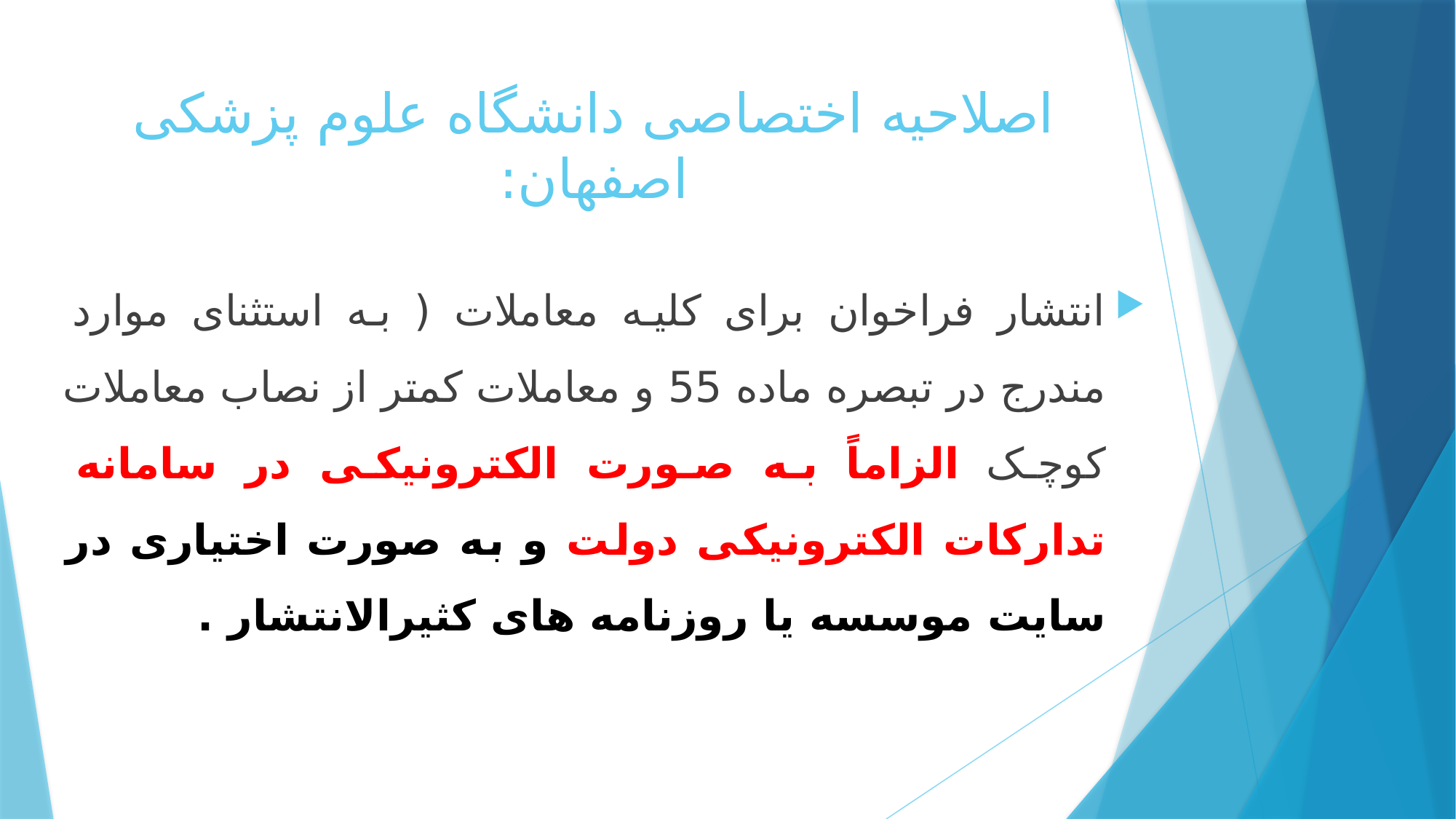

# اصلاحیه اختصاصی دانشگاه علوم پزشکی اصفهان:
انتشار فراخوان برای کلیه معاملات ( به استثنای موارد مندرج در تبصره ماده 55 و معاملات کمتر از نصاب معاملات کوچک الزاماً به صورت الکترونیکی در سامانه تدارکات الکترونیکی دولت و به صورت اختیاری در سایت موسسه یا روزنامه های کثیرالانتشار .